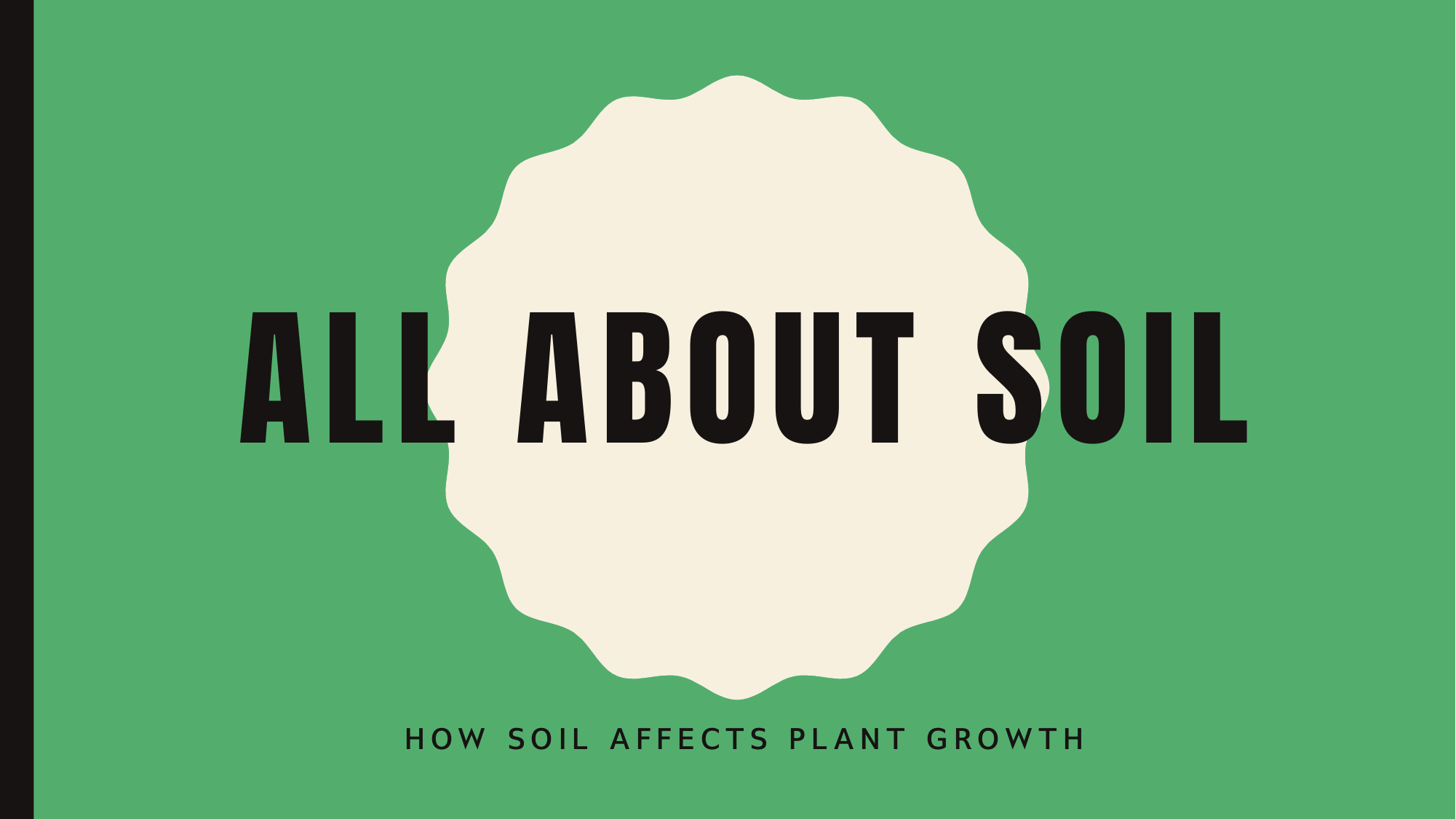

# All about soil
How soil affects plant growth